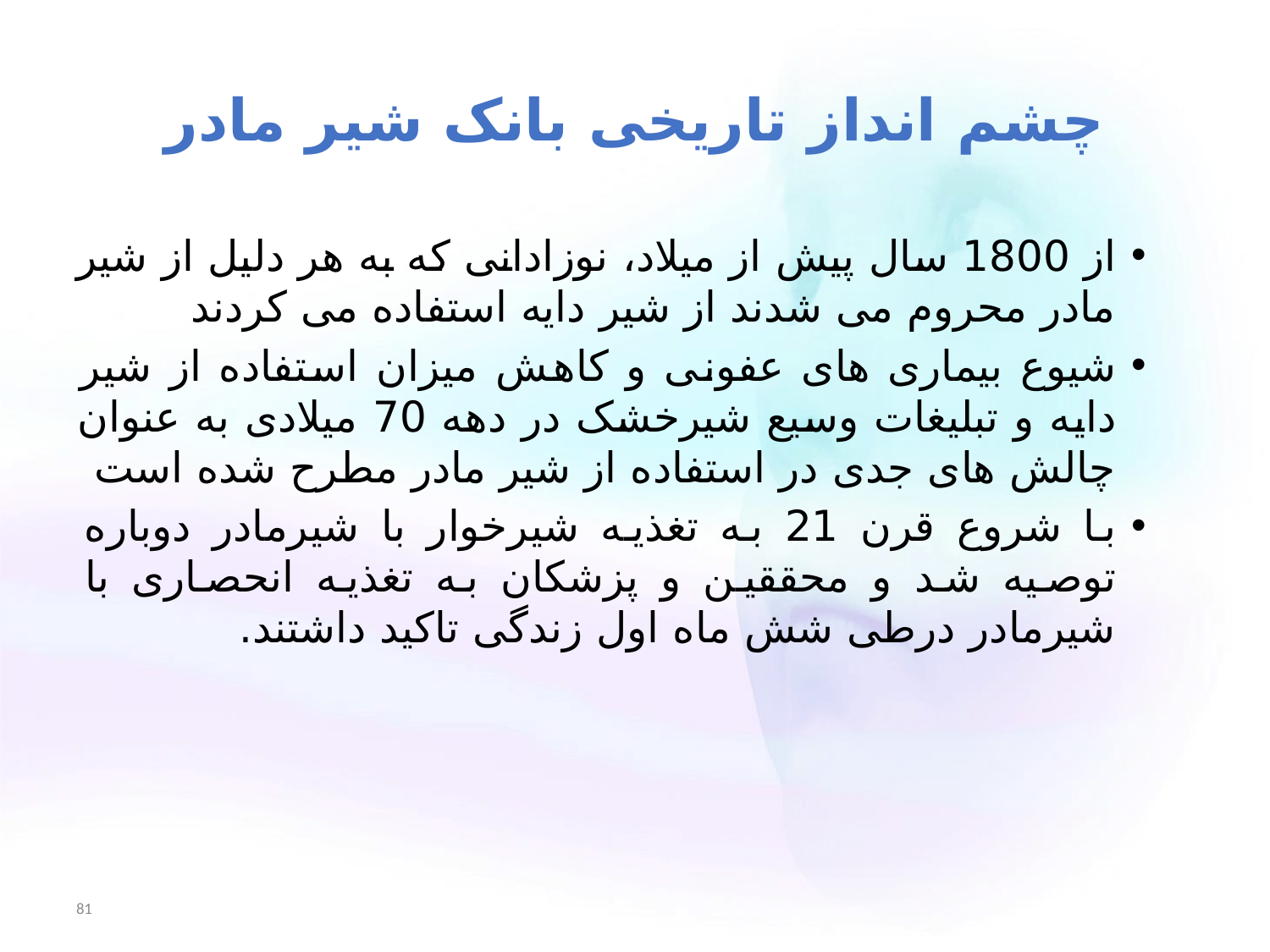

# چشم انداز تاریخی بانک شیر مادر
از 1800 سال پیش از میلاد، نوزادانی که به هر دلیل از شیر مادر محروم می شدند از شیر دایه استفاده می کردند
شیوع بیماری های عفونی و کاهش میزان استفاده از شیر دایه و تبلیغات وسیع شیرخشک در دهه 70 میلادی به عنوان چالش های جدی در استفاده از شیر مادر مطرح شده است
با شروع قرن 21 به تغذیه شیرخوار با شیرمادر دوباره توصیه شد و محققین و پزشکان به تغذیه انحصاری با شیرمادر درطی شش ماه اول زندگی تاکید داشتند.

81